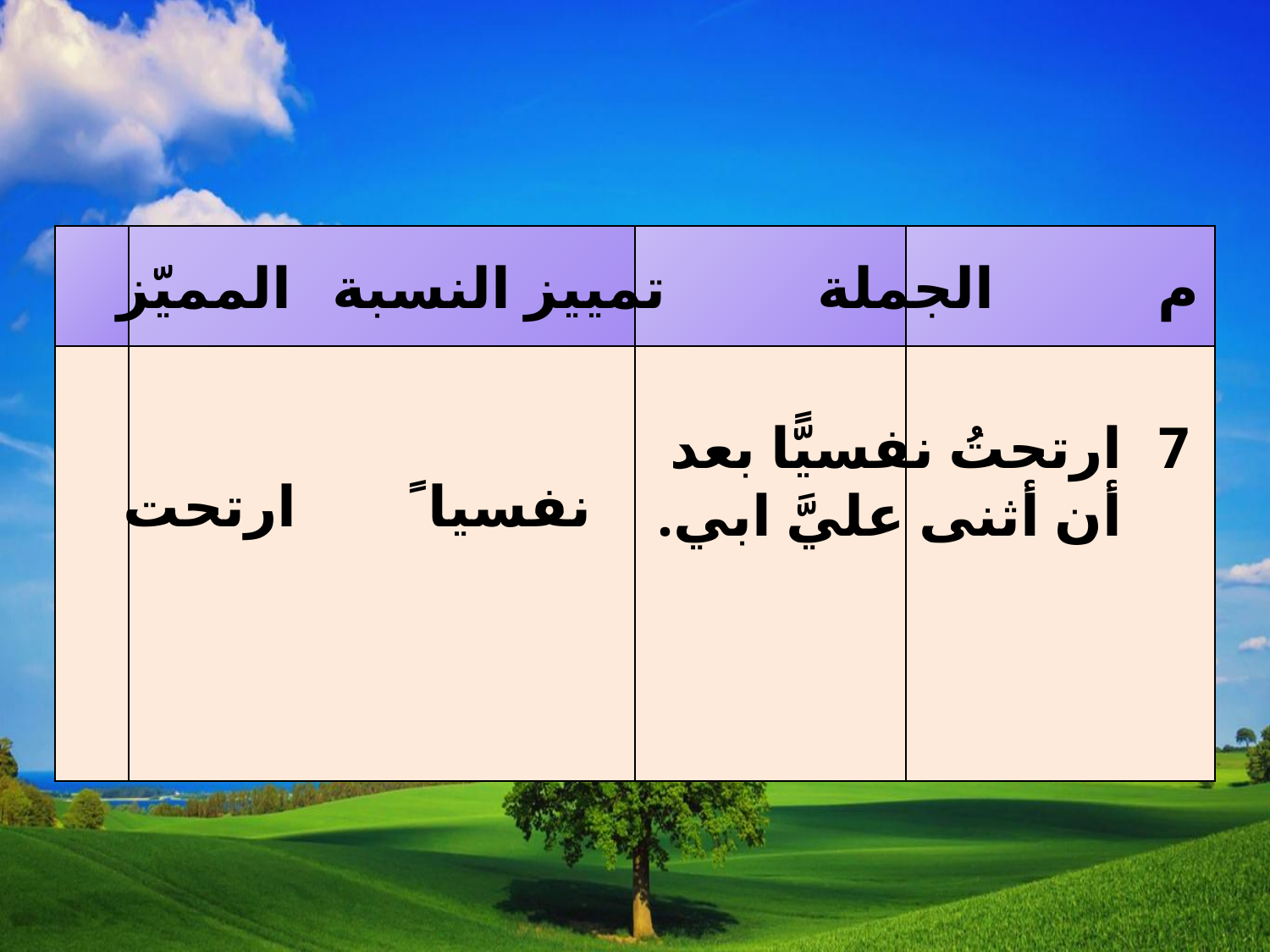

|  |  |  |  |
| --- | --- | --- | --- |
|  |  |  |  |
المميّز
تمييز النسبة
الجملة
م
ارتحتُ نفسيًّا بعد أن أثنى عليَّ ابي.
7
ارتحت
نفسيا ً